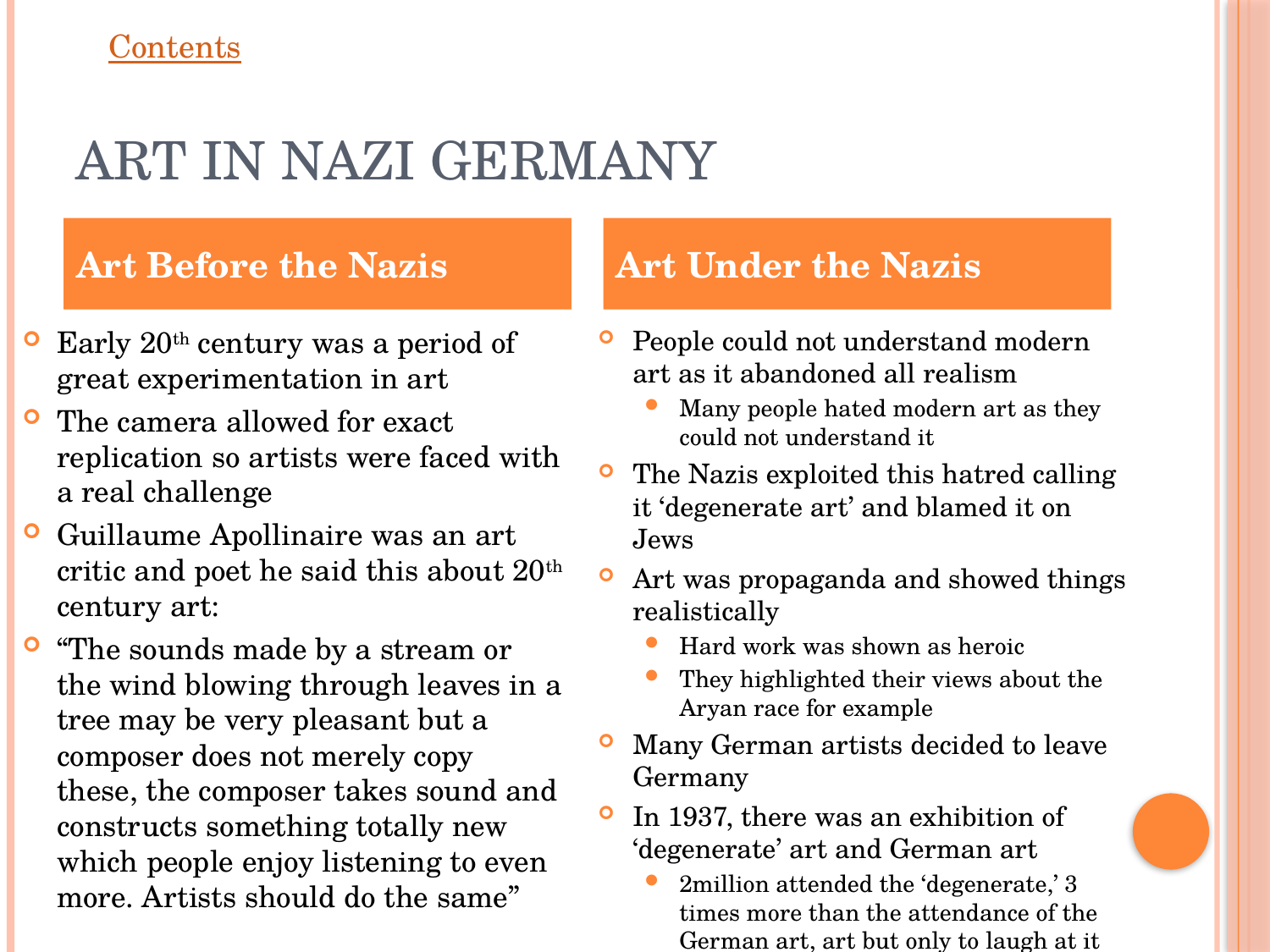

# Art in Nazi Germany
Art Before the Nazis
Art Under the Nazis
Early 20th century was a period of great experimentation in art
The camera allowed for exact replication so artists were faced with a real challenge
Guillaume Apollinaire was an art critic and poet he said this about 20th century art:
“The sounds made by a stream or the wind blowing through leaves in a tree may be very pleasant but a composer does not merely copy these, the composer takes sound and constructs something totally new which people enjoy listening to even more. Artists should do the same”
People could not understand modern art as it abandoned all realism
Many people hated modern art as they could not understand it
The Nazis exploited this hatred calling it ‘degenerate art’ and blamed it on Jews
Art was propaganda and showed things realistically
Hard work was shown as heroic
They highlighted their views about the Aryan race for example
Many German artists decided to leave Germany
In 1937, there was an exhibition of ‘degenerate’ art and German art
2million attended the ‘degenerate,’ 3 times more than the attendance of the German art, art but only to laugh at it